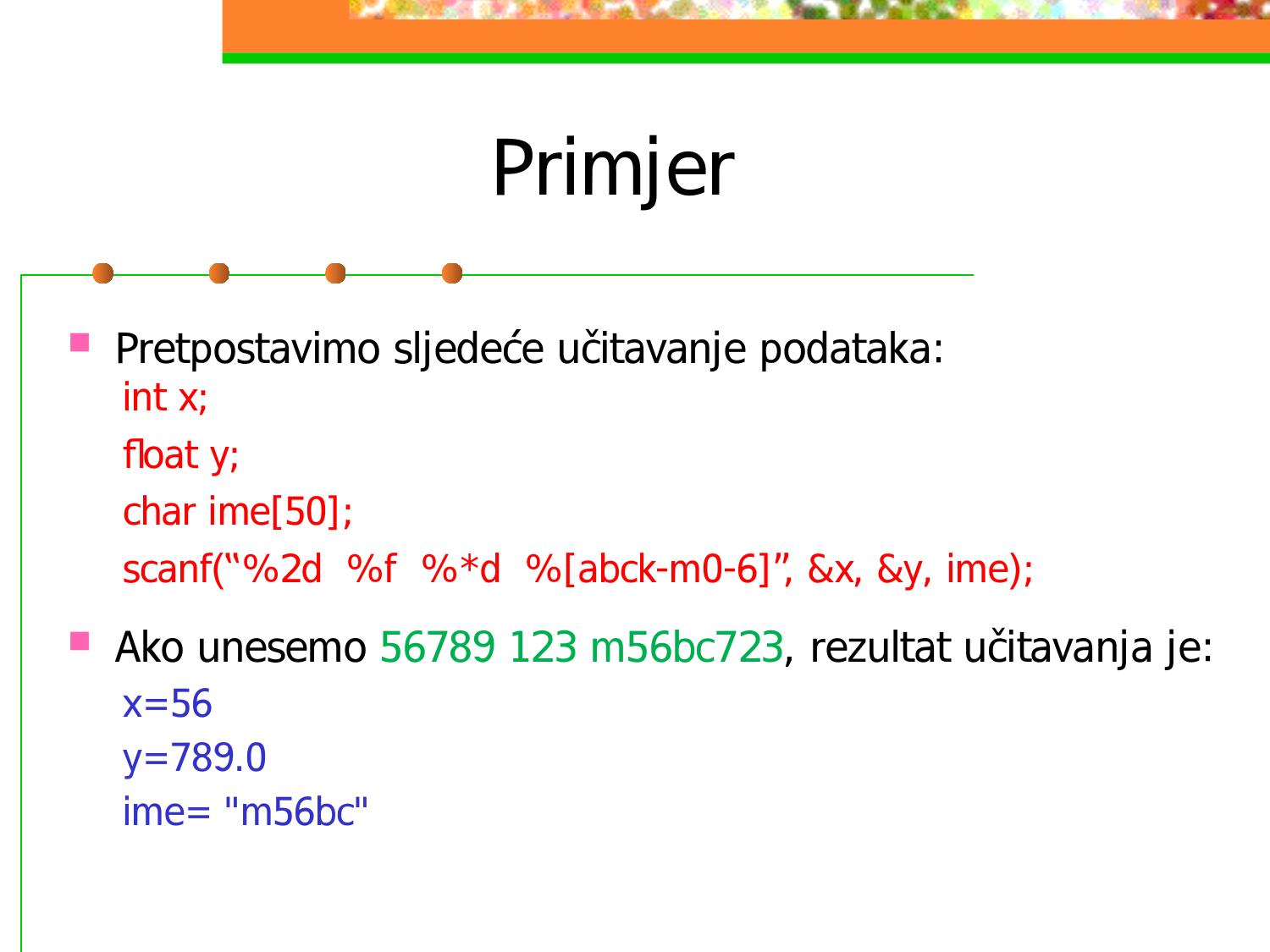

# Primjer
Pretpostavimo sljedeće učitavanje podataka:
int x;
float y;
char ime[50];
scanf(“%2d  %f  %*d  %[abck-m0-6]”, &x, &y, ime);
Ako unesemo 56789 123 m56bc723, rezultat učitavanja je:
x=56
y=789.0
ime= "m56bc"